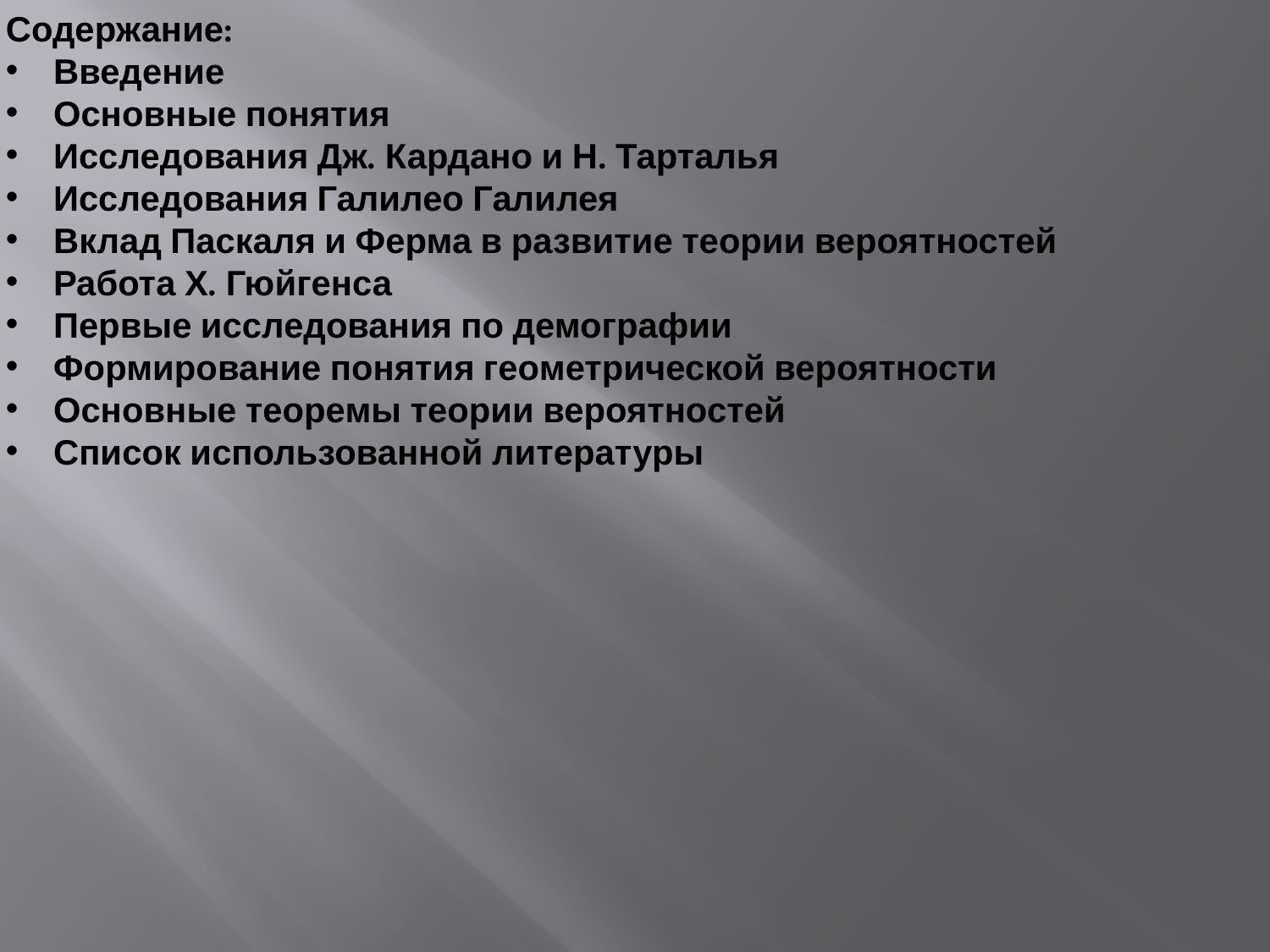

Содержание:
Введение
Основные понятия
Исследования Дж. Кардано и Н. Тарталья
Исследования Галилео Галилея
Вклад Паскаля и Ферма в развитие теории вероятностей
Работа Х. Гюйгенса
Первые исследования по демографии
Формирование понятия геометрической вероятности
Основные теоремы теории вероятностей
Список использованной литературы